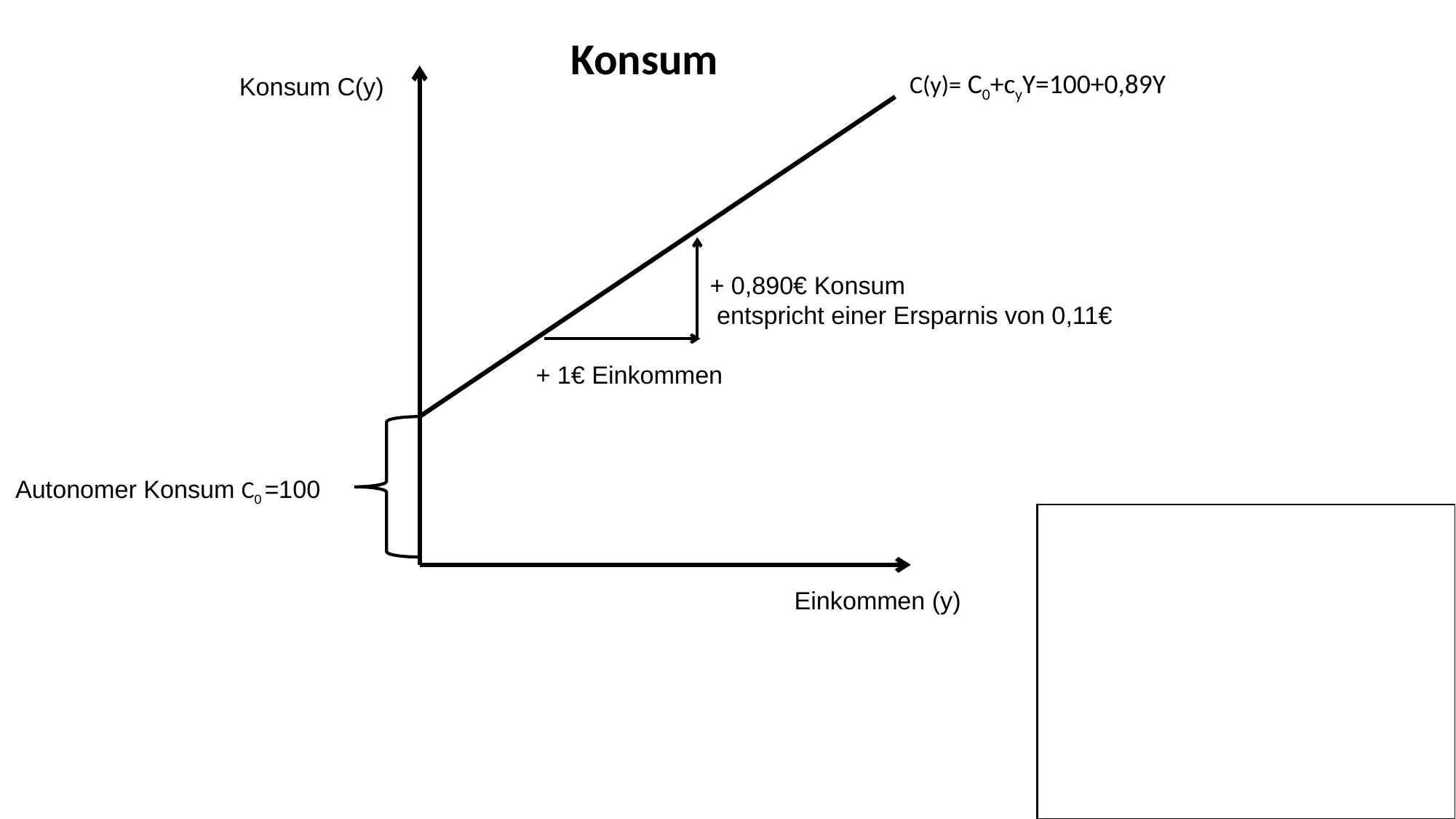

Konsum
C(y)= C0+cyY=100+0,89Y
Konsum C(y)
+ 0,890€ Konsum
 entspricht einer Ersparnis von 0,11€
+ 1€ Einkommen

Autonomer Konsum C0 =100

Einkommen (y)